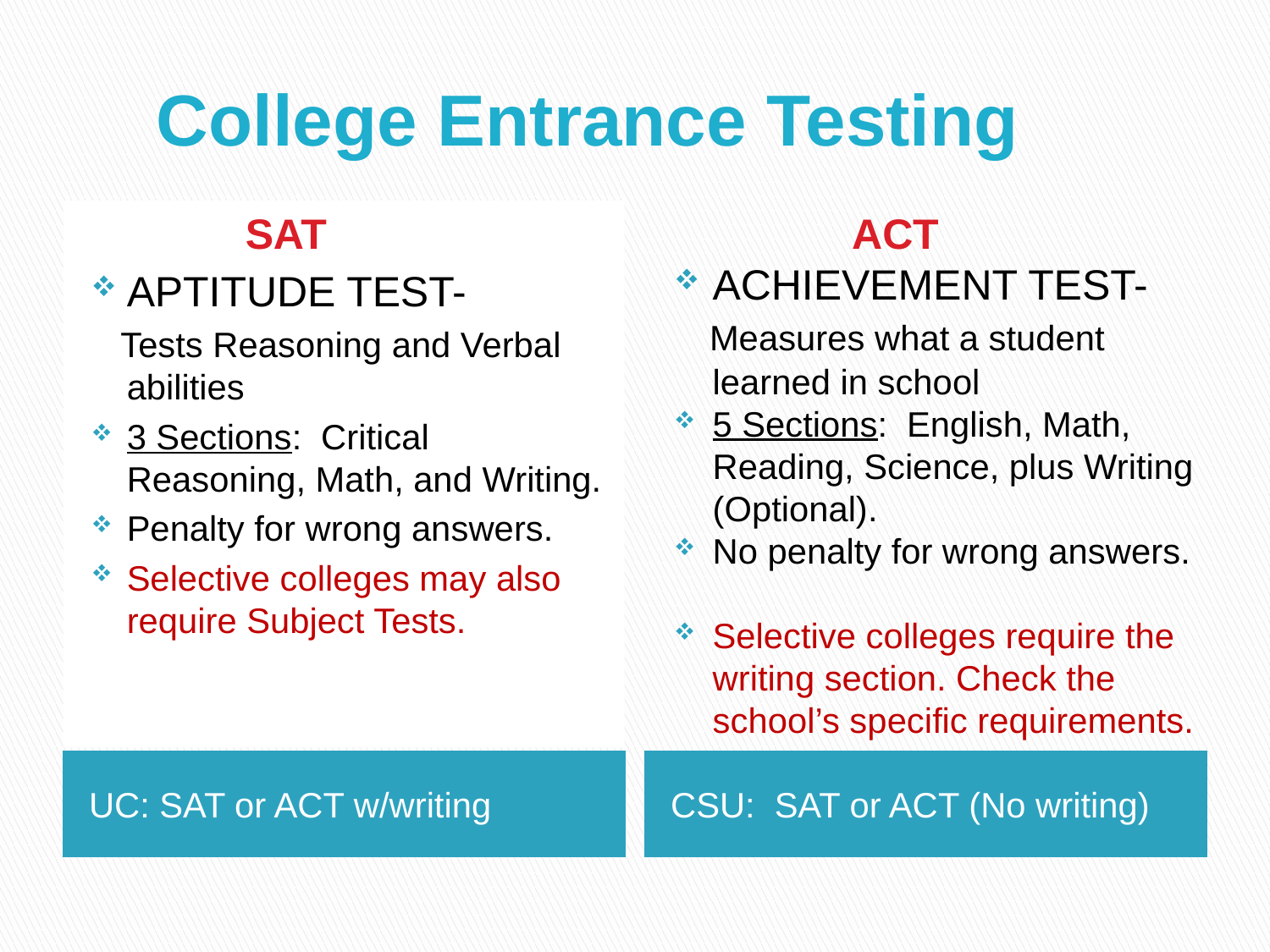

# College Entrance Testing
             SAT
APTITUDE TEST-
   Tests Reasoning and Verbal abilities
3 Sections:  Critical Reasoning, Math, and Writing.
Penalty for wrong answers.
Selective colleges may also require Subject Tests.
               ACT
ACHIEVEMENT TEST-
   Measures what a student learned in school
5 Sections:  English, Math, Reading, Science, plus Writing (Optional).
No penalty for wrong answers.

Selective colleges require the writing section. Check the school’s specific requirements.
UC: SAT or ACT w/writing
CSU:  SAT or ACT (No writing)